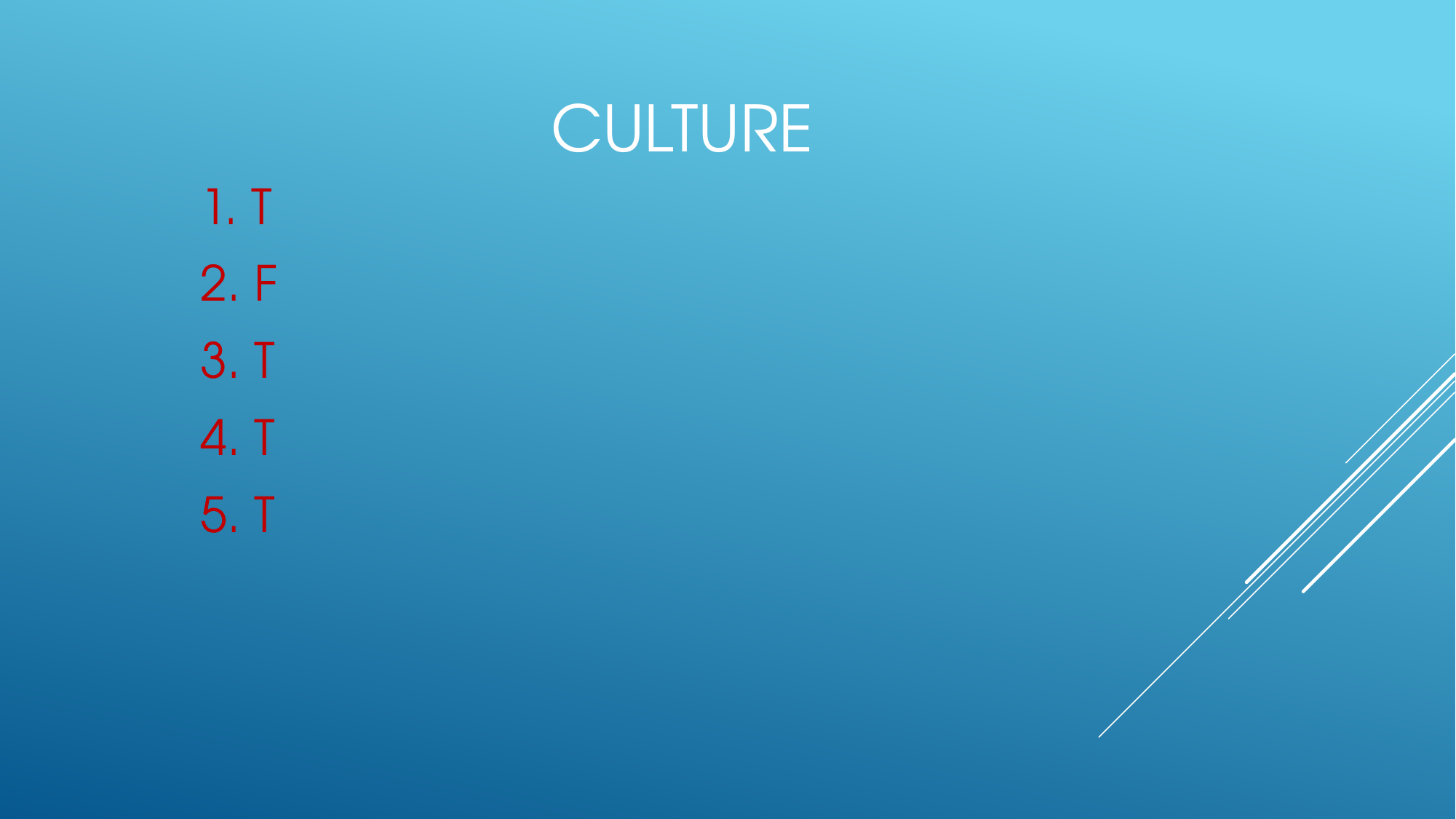

# Culture
1. T
2. F
3. T
4. T
5. T